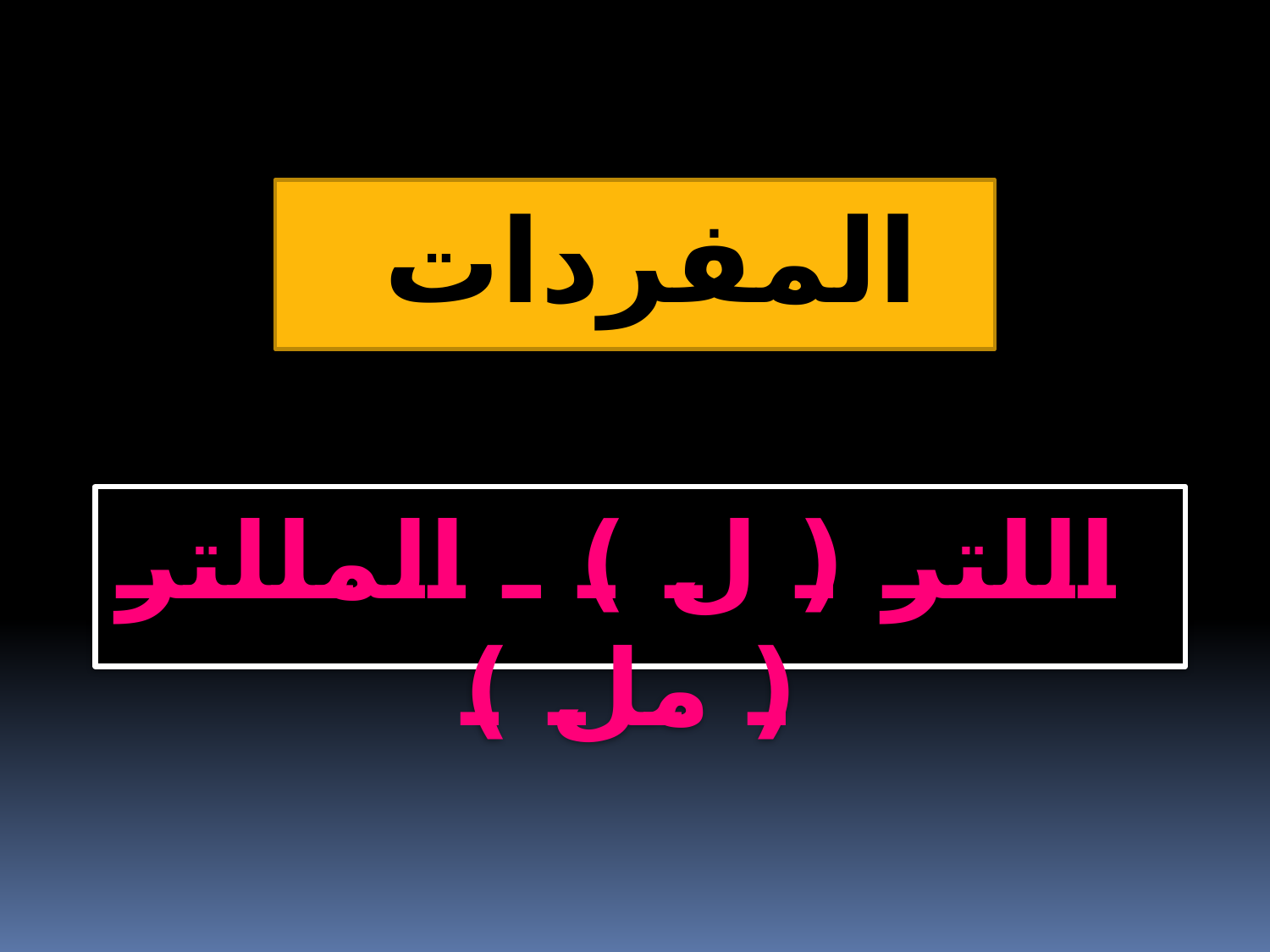

المفردات
 اللتر ( ل ) ـ المللتر ( مل )